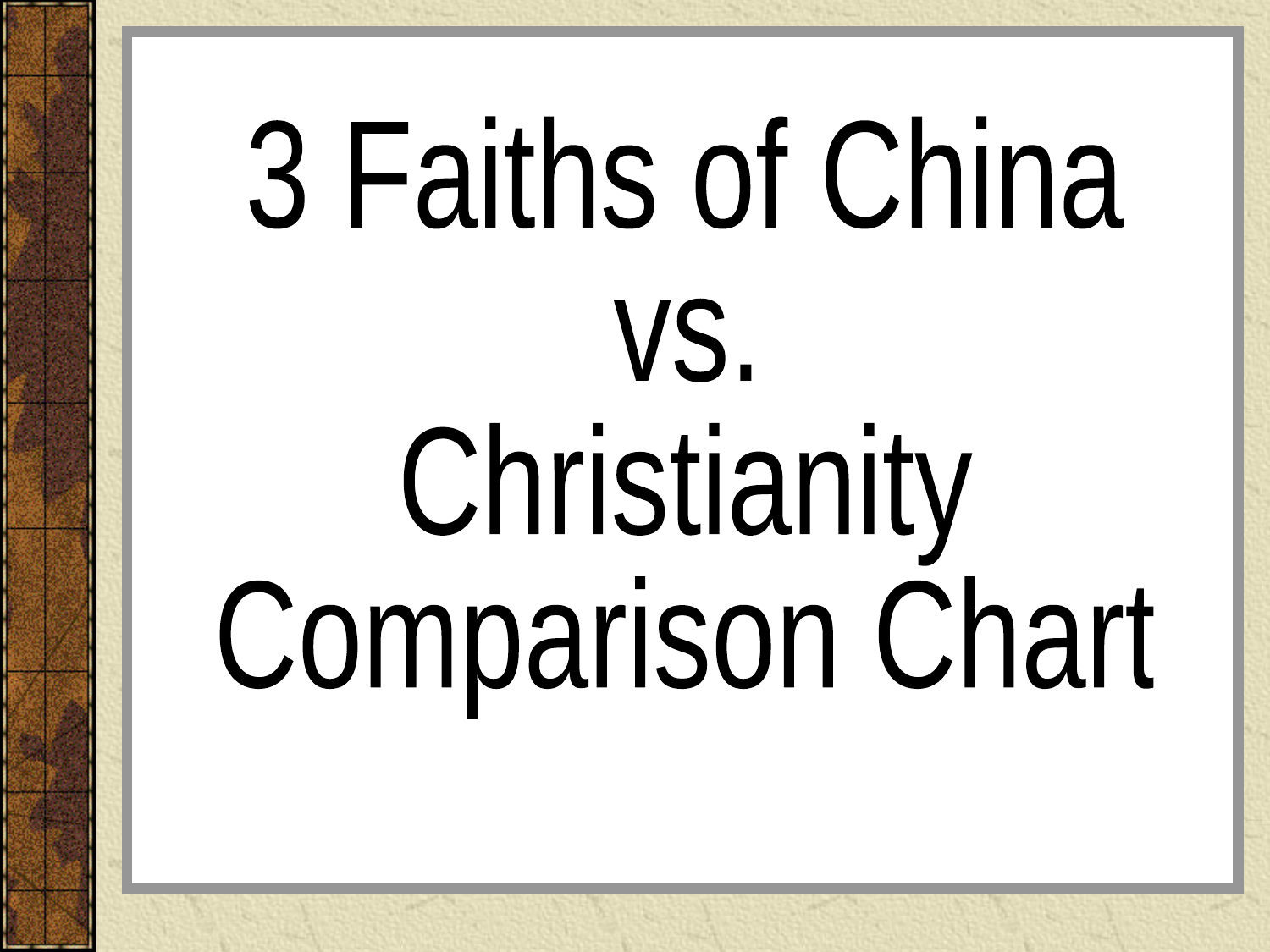

#
3 Faiths of China
vs.
Christianity
Comparison Chart